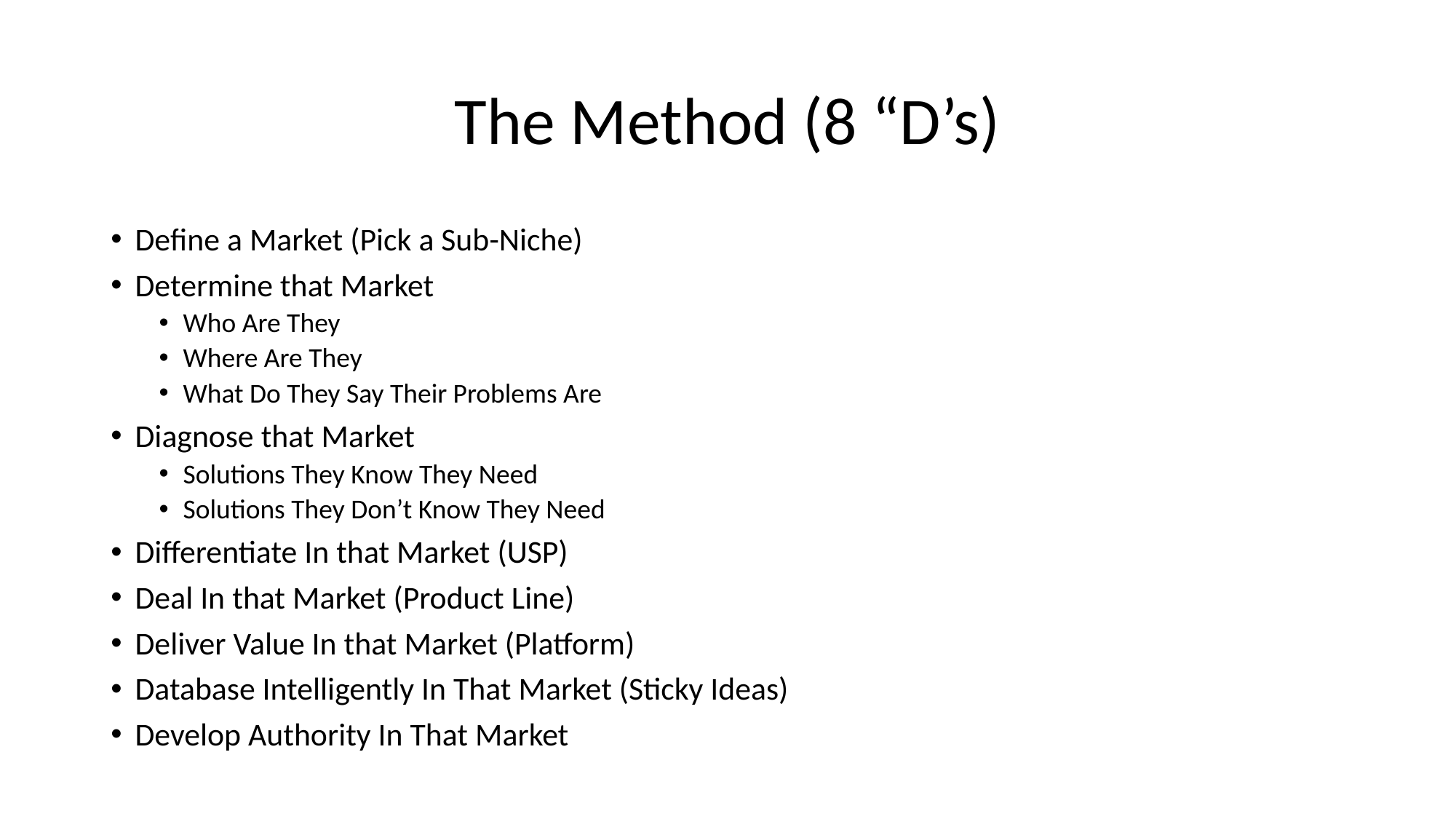

# The Method (8 “D’s)
Define a Market (Pick a Sub-Niche)
Determine that Market
Who Are They
Where Are They
What Do They Say Their Problems Are
Diagnose that Market
Solutions They Know They Need
Solutions They Don’t Know They Need
Differentiate In that Market (USP)
Deal In that Market (Product Line)
Deliver Value In that Market (Platform)
Database Intelligently In That Market (Sticky Ideas)
Develop Authority In That Market